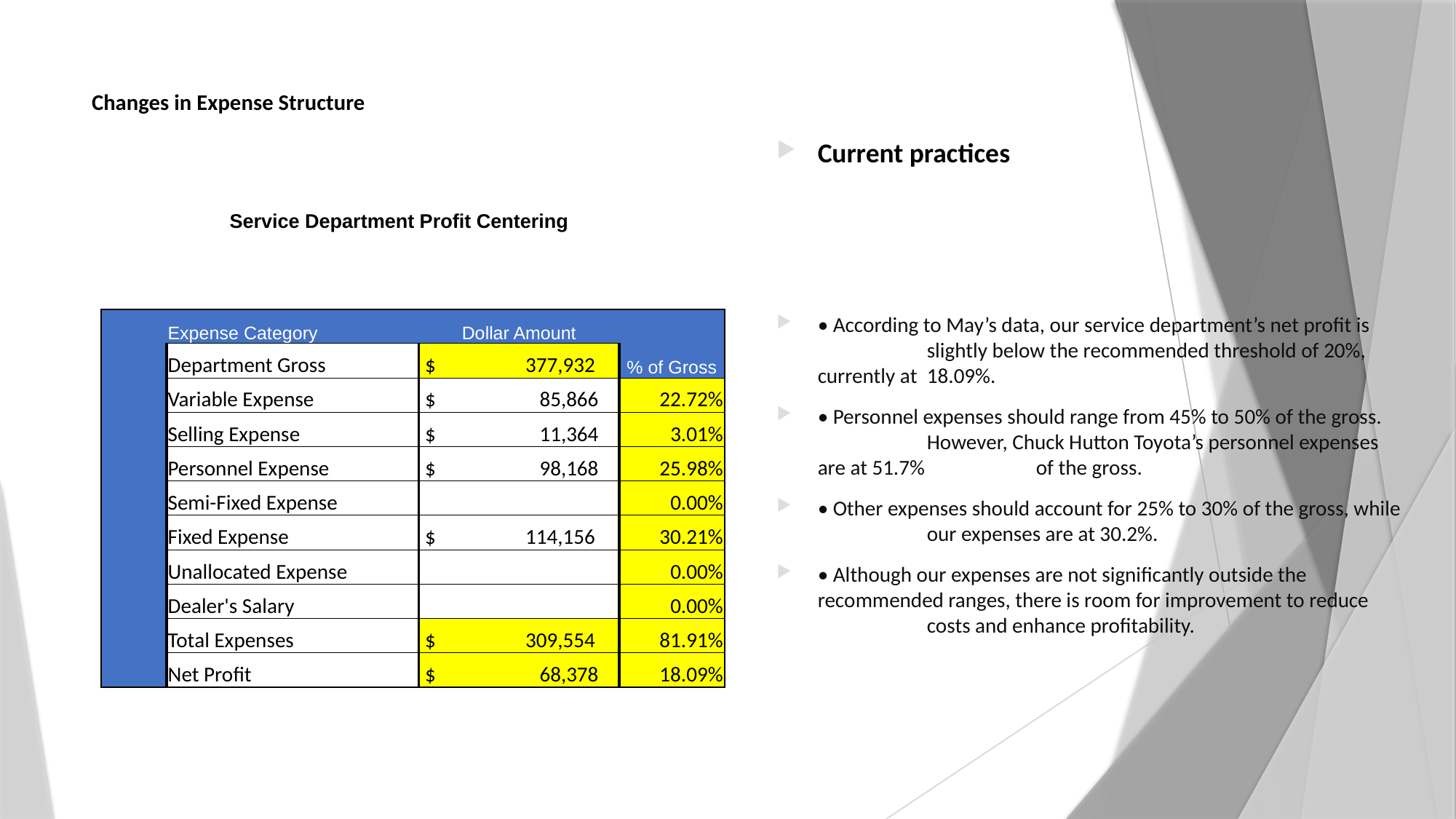

# Changes in Expense Structure

Current practices

• According to May’s data, our service department’s net profit is 	slightly below the recommended threshold of 20%, currently at 	18.09%.
• Personnel expenses should range from 45% to 50% of the gross. 	However, Chuck Hutton Toyota’s personnel expenses are at 51.7% 	of the gross.
• Other expenses should account for 25% to 30% of the gross, while 	our expenses are at 30.2%.
• Although our expenses are not significantly outside the 	recommended ranges, there is room for improvement to reduce 	costs and enhance profitability.
| Service Department Profit Centering |  |  |  |
| --- | --- | --- | --- |
|  |  |  |  |
|  | Expense Category | Dollar Amount |  |
|  | Department Gross | $ 377,932 | % of Gross |
|  | Variable Expense | $ 85,866 | 22.72% |
|  | Selling Expense | $ 11,364 | 3.01% |
|  | Personnel Expense | $ 98,168 | 25.98% |
|  | Semi-Fixed Expense |  | 0.00% |
|  | Fixed Expense | $ 114,156 | 30.21% |
|  | Unallocated Expense |  | 0.00% |
|  | Dealer's Salary |  | 0.00% |
|  | Total Expenses | $ 309,554 | 81.91% |
|  | Net Profit | $ 68,378 | 18.09% |